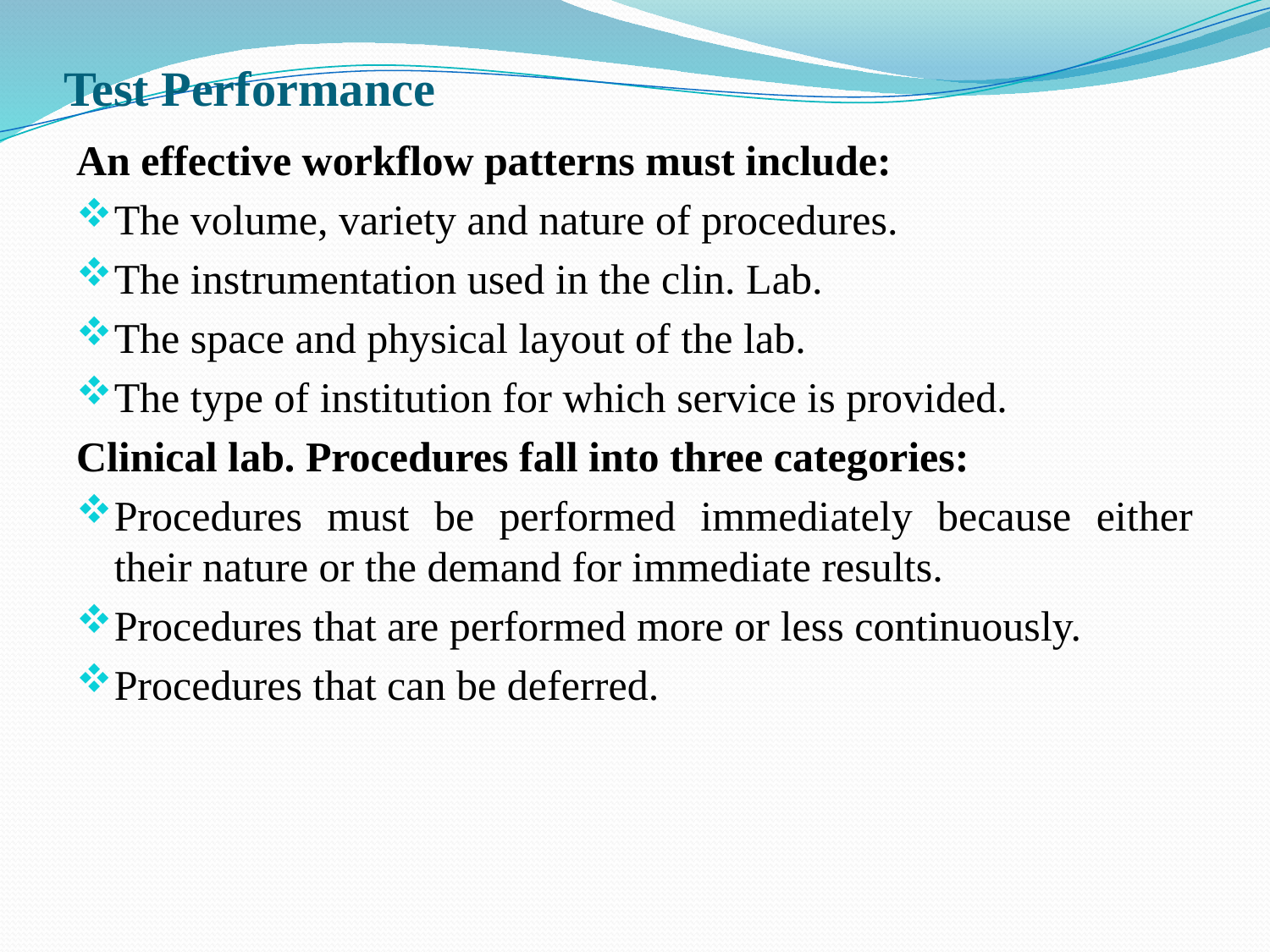

# Test Performance
An effective workflow patterns must include:
The volume, variety and nature of procedures.
The instrumentation used in the clin. Lab.
The space and physical layout of the lab.
The type of institution for which service is provided.
Clinical lab. Procedures fall into three categories:
Procedures must be performed immediately because either their nature or the demand for immediate results.
Procedures that are performed more or less continuously.
Procedures that can be deferred.